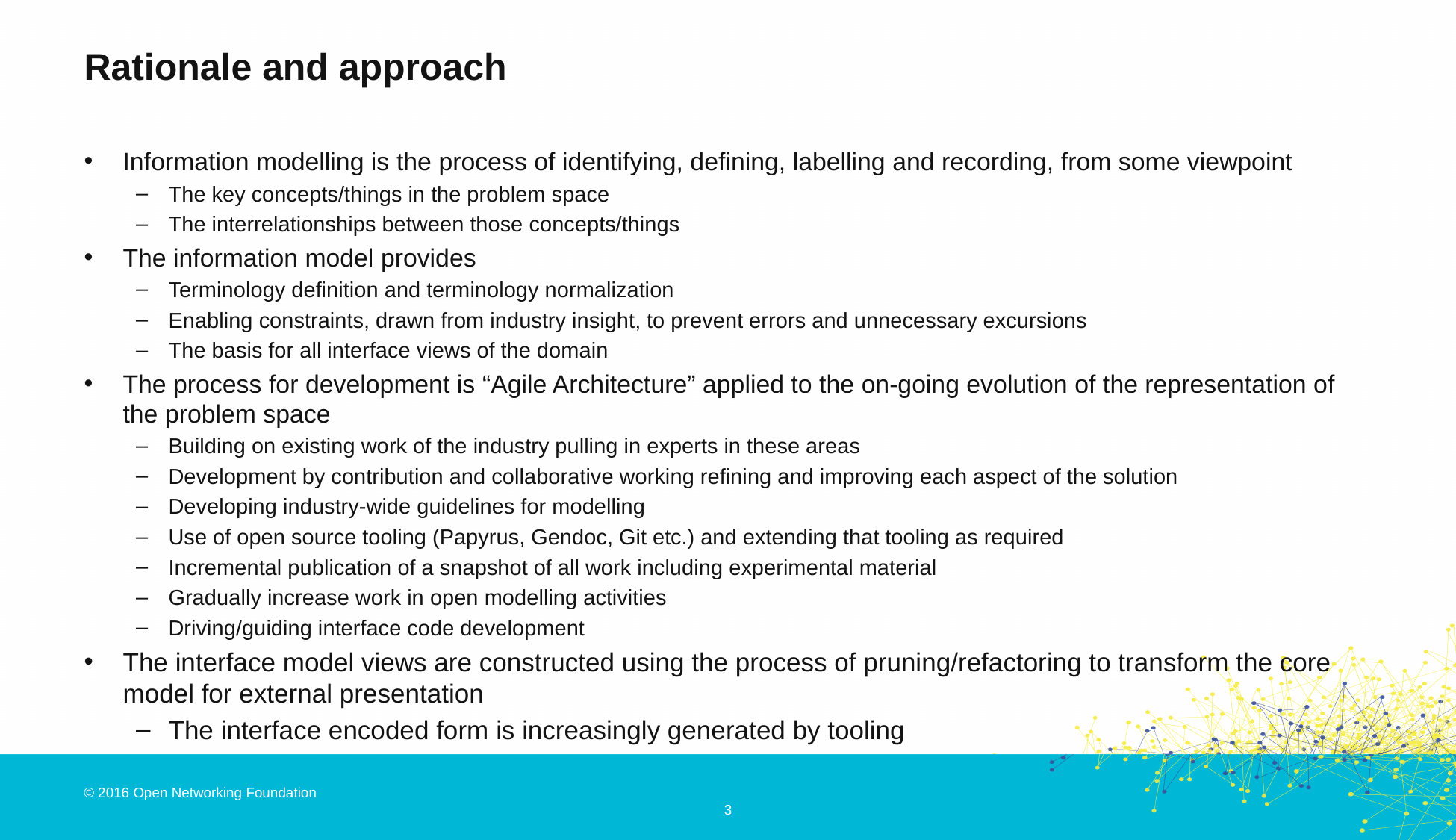

# Rationale and approach
Information modelling is the process of identifying, defining, labelling and recording, from some viewpoint
The key concepts/things in the problem space
The interrelationships between those concepts/things
The information model provides
Terminology definition and terminology normalization
Enabling constraints, drawn from industry insight, to prevent errors and unnecessary excursions
The basis for all interface views of the domain
The process for development is “Agile Architecture” applied to the on-going evolution of the representation of the problem space
Building on existing work of the industry pulling in experts in these areas
Development by contribution and collaborative working refining and improving each aspect of the solution
Developing industry-wide guidelines for modelling
Use of open source tooling (Papyrus, Gendoc, Git etc.) and extending that tooling as required
Incremental publication of a snapshot of all work including experimental material
Gradually increase work in open modelling activities
Driving/guiding interface code development
The interface model views are constructed using the process of pruning/refactoring to transform the core model for external presentation
The interface encoded form is increasingly generated by tooling

3